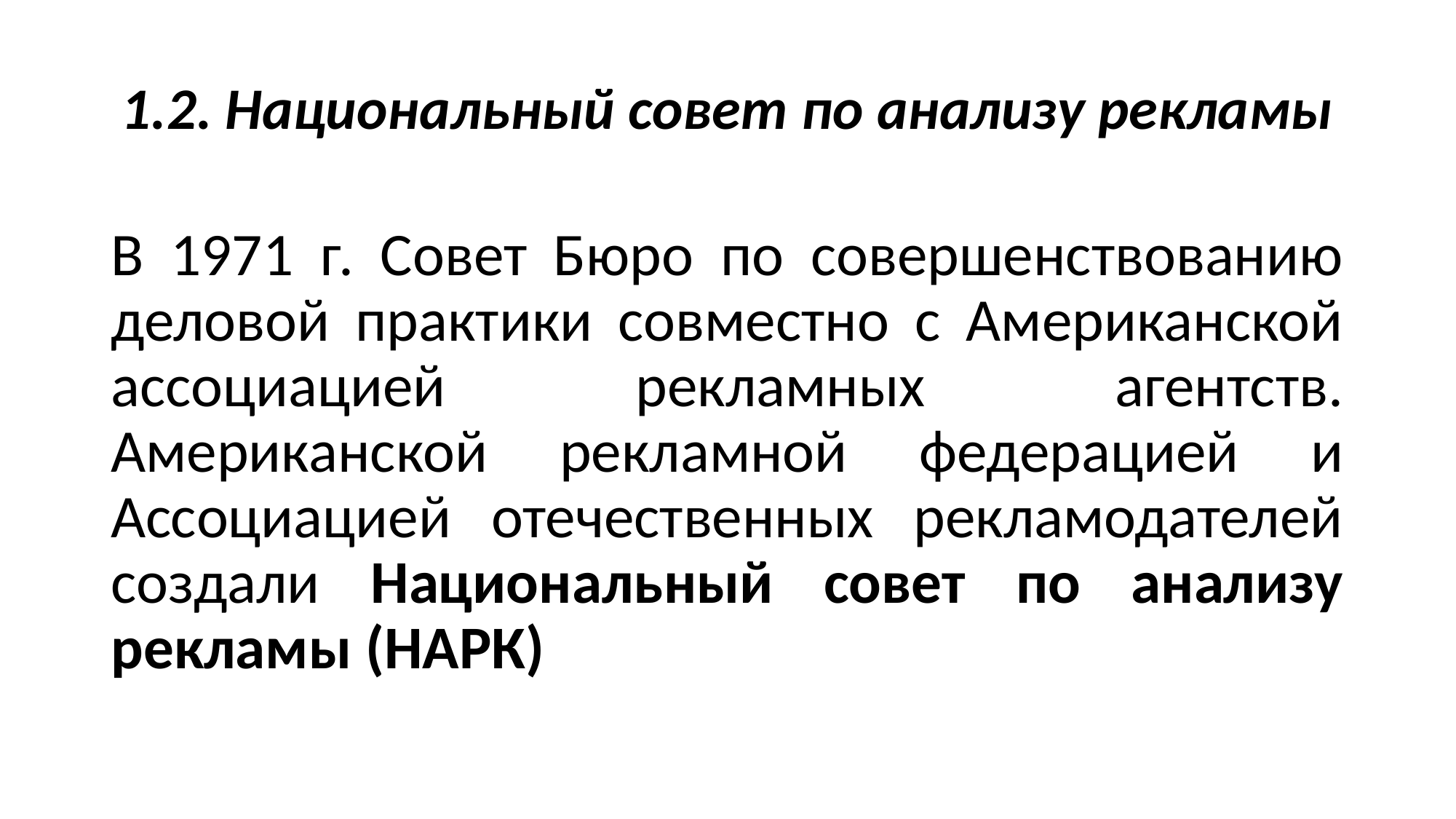

# 1.2. Национальный совет по анализу рекламы
В 1971 г. Совет Бюро по совершенствованию деловой практики совместно с Американской ассоциацией рекламных агентств. Американской рекламной федерацией и Ассоциацией отечественных рекламодателей создали Национальный совет по анализу рекламы (НАРК)